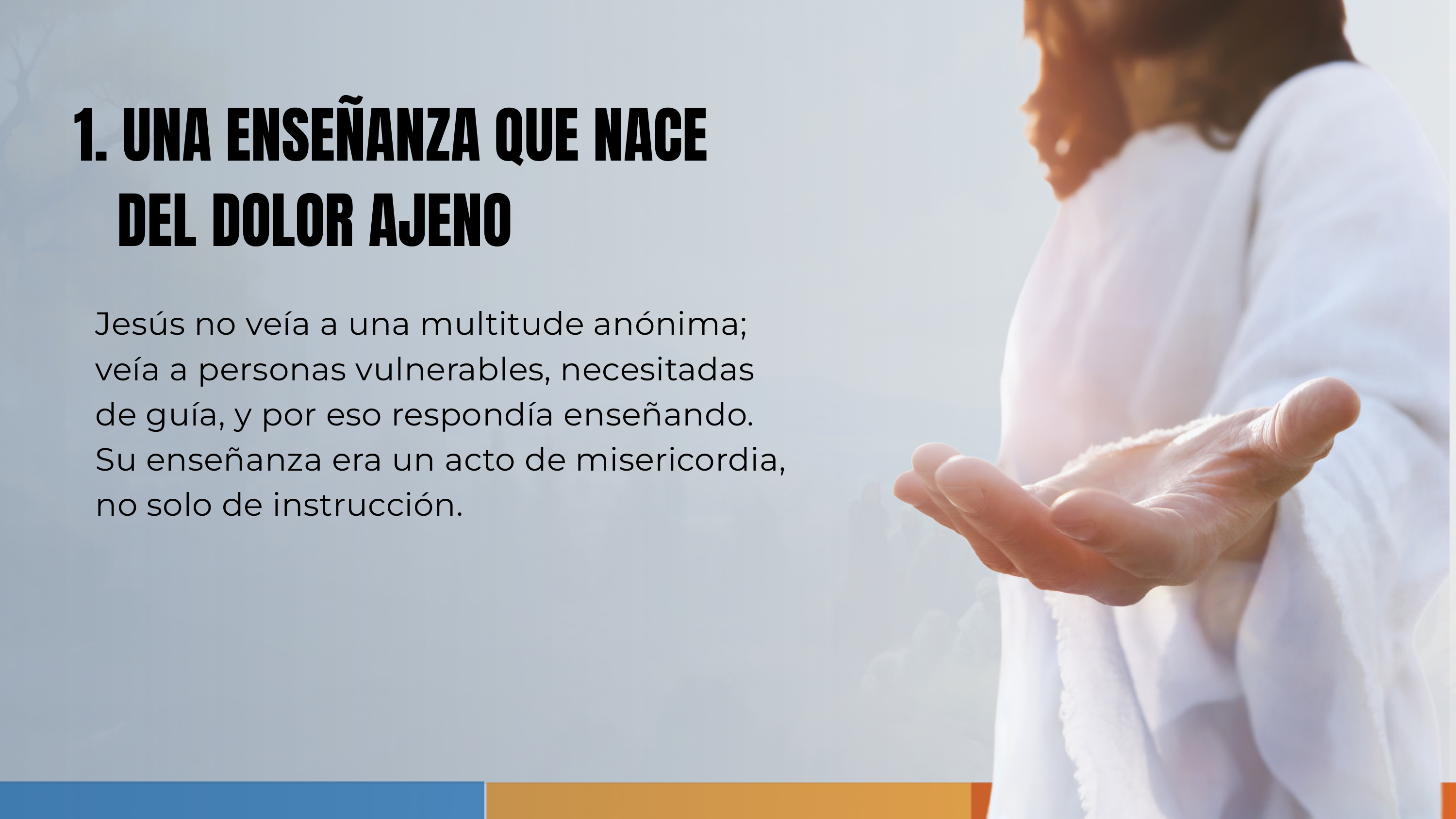

1. UNA ENSEÑANZA QUE NACE
   DEL DOLOR AJENO
Jesús no veía a una multitude anónima; veía a personas vulnerables, necesitadas de guía, y por eso respondía enseñando. Su enseñanza era un acto de misericordia, no solo de instrucción.